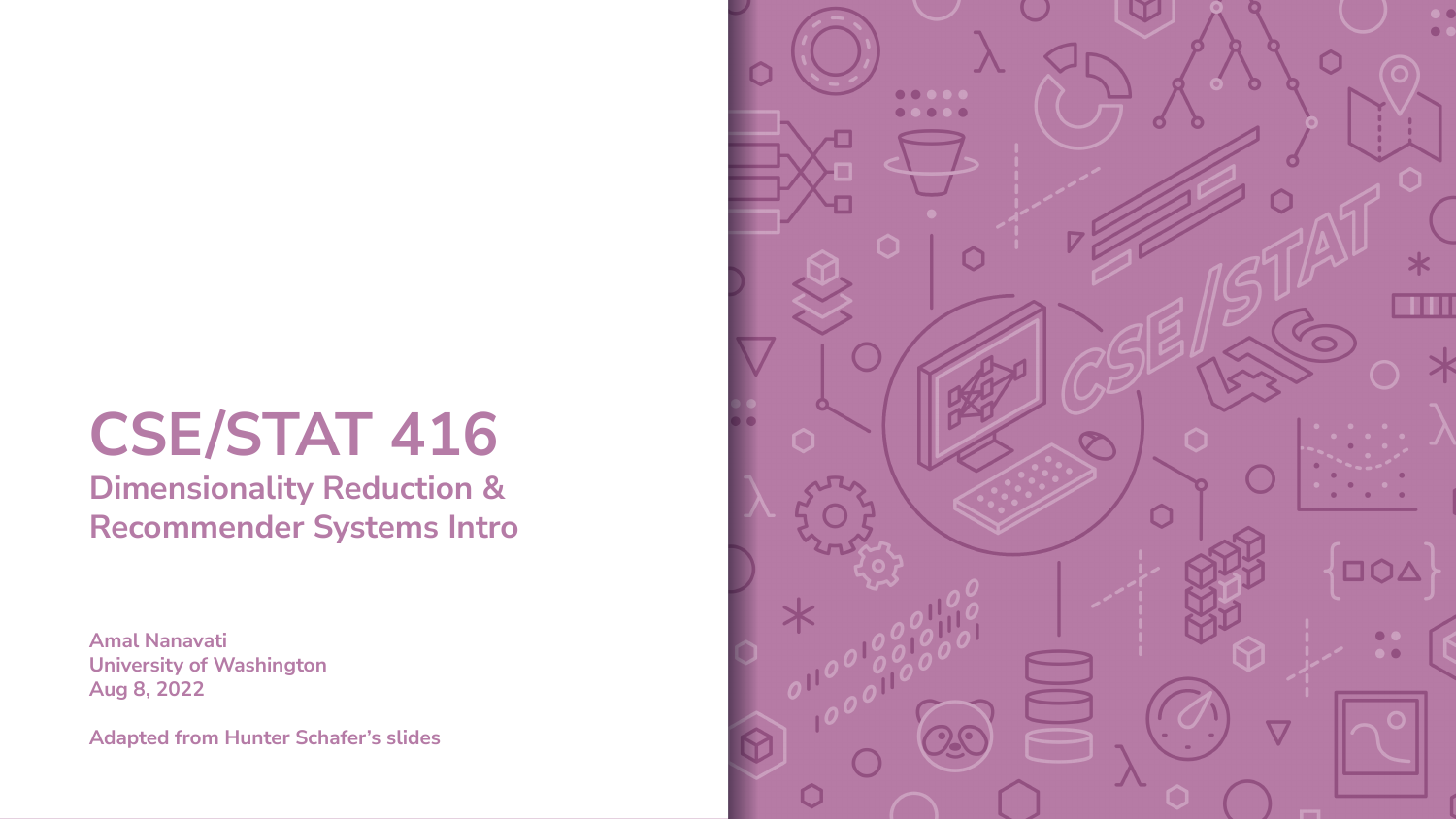

# CSE/STAT 416 Dimensionality Reduction & Recommender Systems Intro Amal Nanavati University of Washington Aug 8, 2022 Adapted from Hunter Schafer’s slides